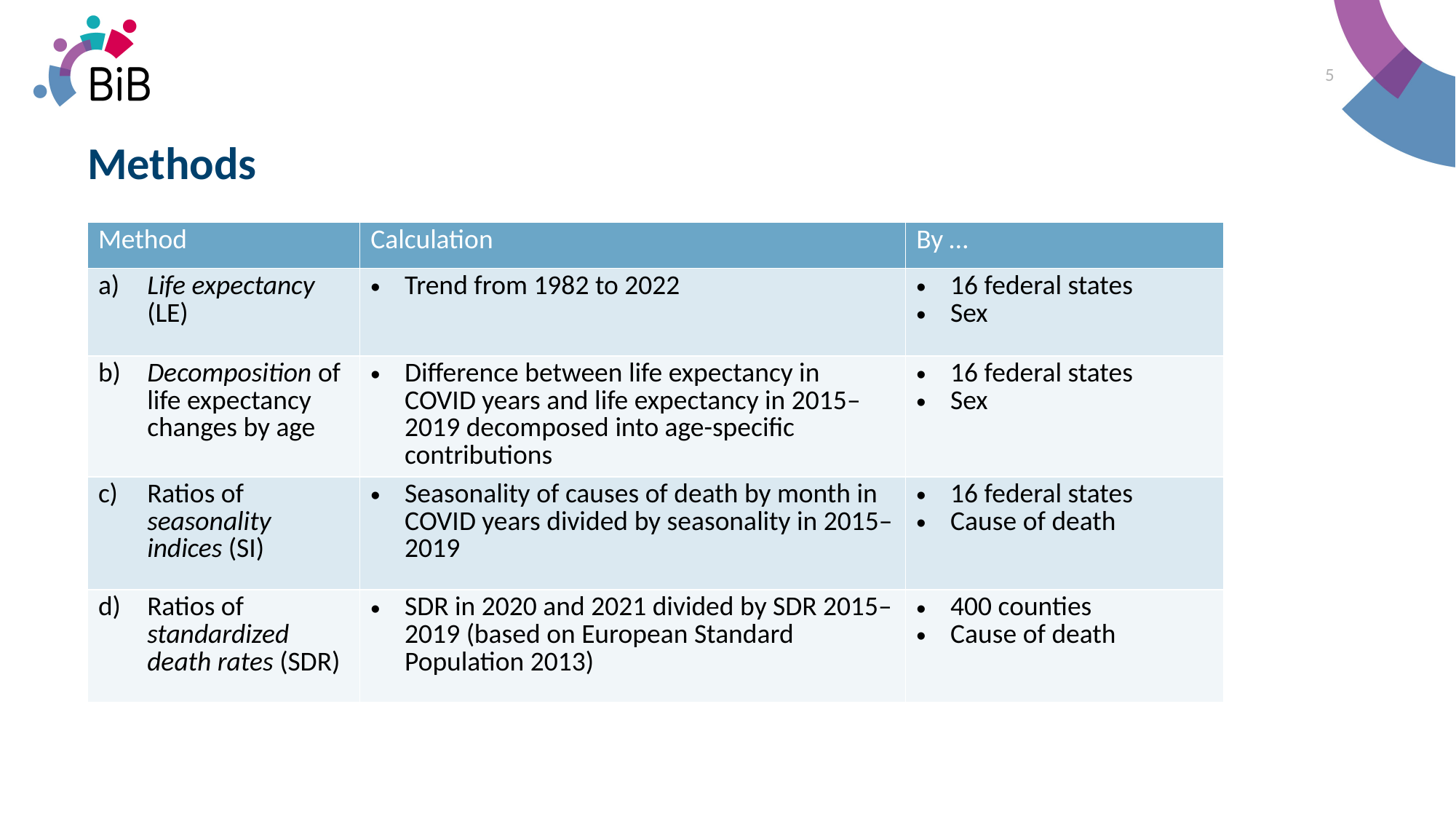

5
# Methods
| Method |  | Calculation | By … |
| --- | --- | --- | --- |
| a) | Life expectancy (LE) | Trend from 1982 to 2022 | 16 federal states Sex |
| b) | Decomposition of life expectancy changes by age | Difference between life expectancy in COVID years and life expectancy in 2015–2019 decomposed into age-specific contributions | 16 federal states Sex |
| c) | Ratios of seasonality indices (SI) | Seasonality of causes of death by month in COVID years divided by seasonality in 2015–2019 | 16 federal states Cause of death |
| d) | Ratios of standardized death rates (SDR) | SDR in 2020 and 2021 divided by SDR 2015–2019 (based on European Standard Population 2013) | 400 counties Cause of death |